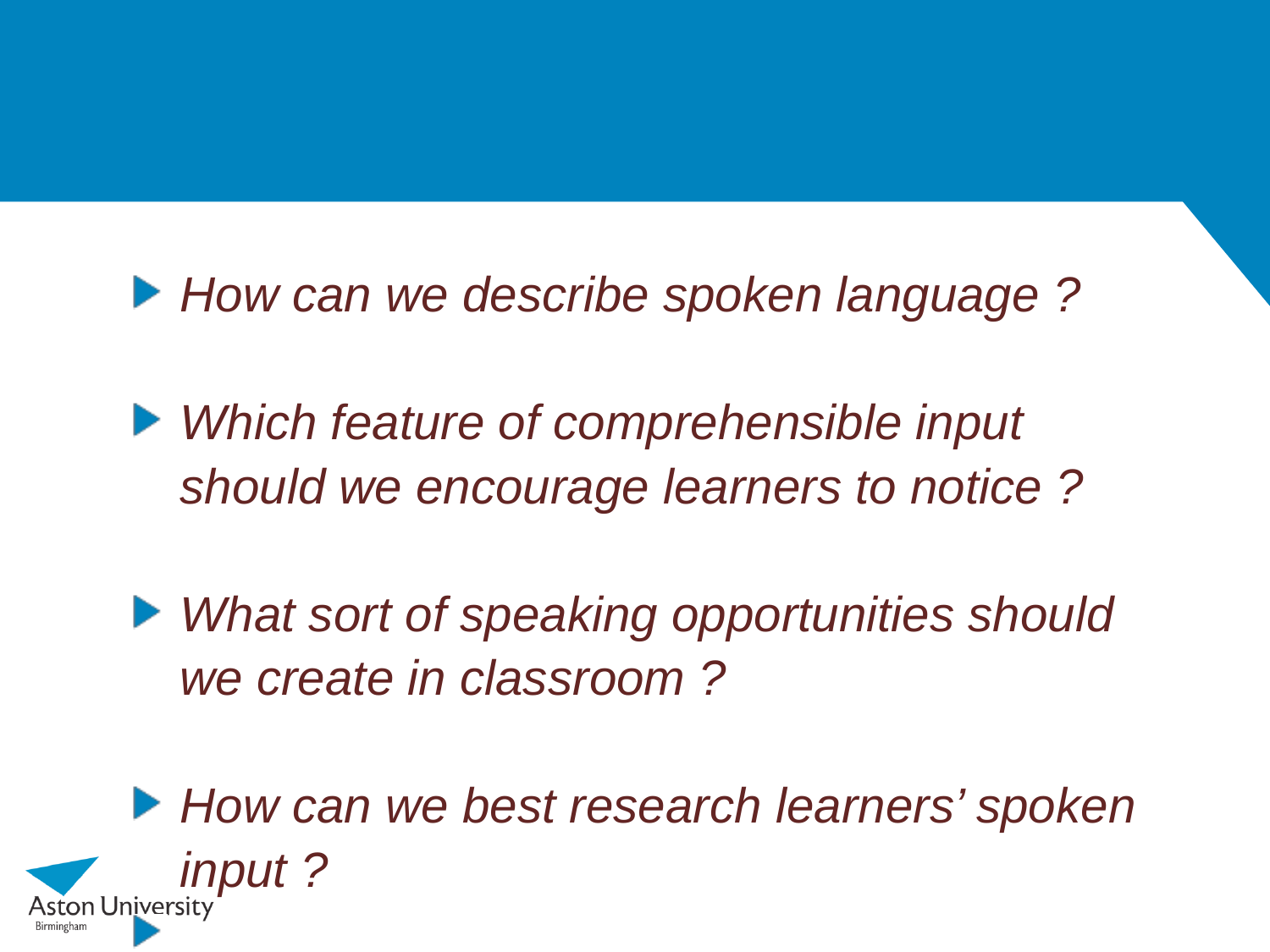

#
How can we describe spoken language ?

Which feature of comprehensible input should we encourage learners to notice ?

What sort of speaking opportunities should we create in classroom ?

How can we best research learners’ spoken input ?